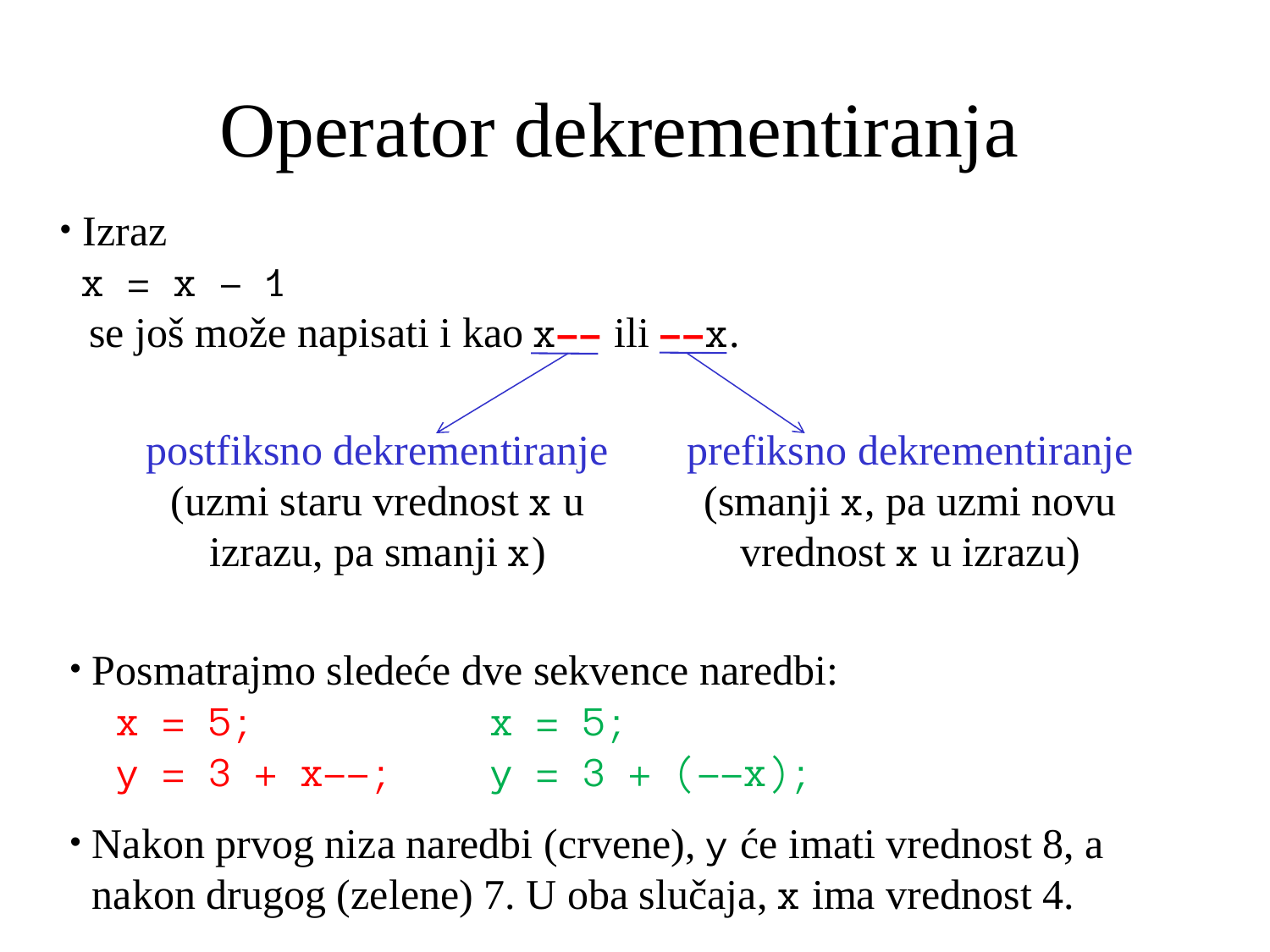

# Operator dekrementiranja
Izraz
	x = x - 1
   se još može napisati i kao x-- ili --x.
postfiksno dekrementiranje (uzmi staru vrednost x u izrazu, pa smanji x)
prefiksno dekrementiranje (smanji x, pa uzmi novu vrednost x u izrazu)
Posmatrajmo sledeće dve sekvence naredbi:
	x = 5;	x = 5;
	y = 3 + x--;	y = 3 + (--x);
Nakon prvog niza naredbi (crvene), y će imati vrednost 8, a nakon drugog (zelene) 7. U oba slučaja, x ima vrednost 4.